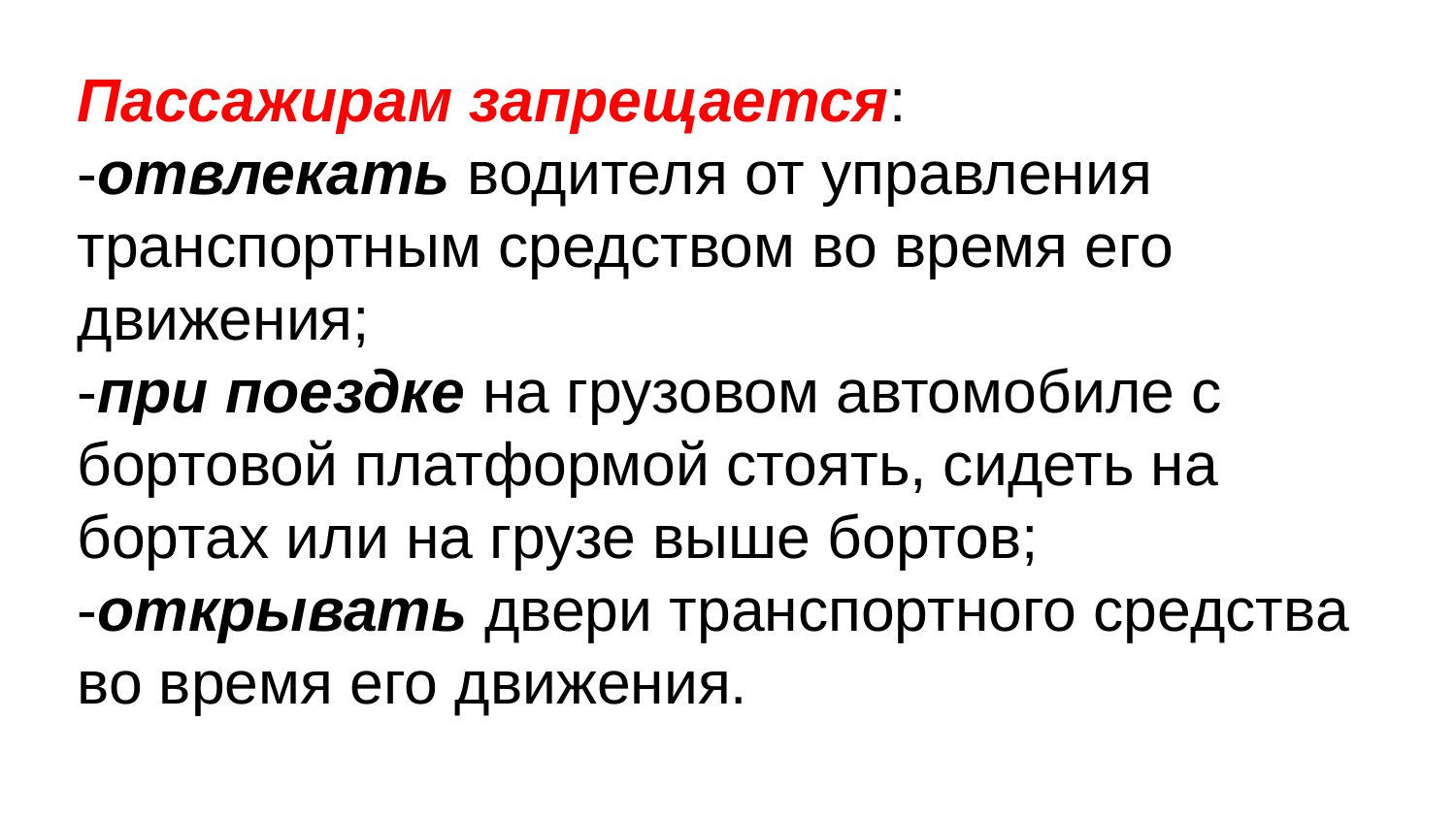

Пассажирам запрещается:
-отвлекать водителя от управления транспортным средством во время его движения;
-при поездке на грузовом автомобиле с бортовой платформой стоять, сидеть на бортах или на грузе выше бортов;
-открывать двери транспортного средства во время его движения.